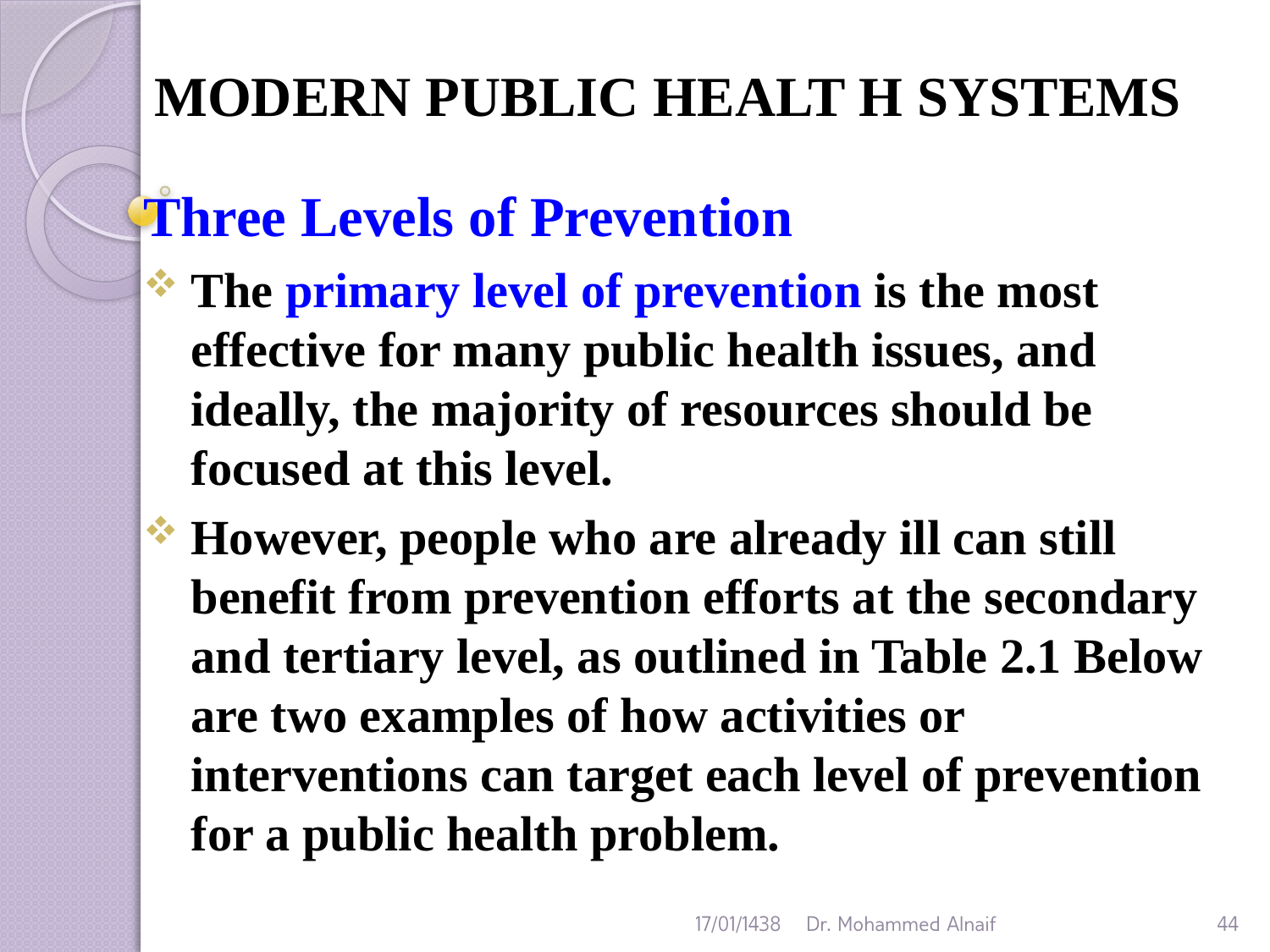

# MODERN PUBLIC HEALT H SYSTEMS
Three Levels of Prevention
The primary level of prevention is the most effective for many public health issues, and ideally, the majority of resources should be focused at this level.
However, people who are already ill can still benefit from prevention efforts at the secondary and tertiary level, as outlined in Table 2.1 Below are two examples of how activities or interventions can target each level of prevention for a public health problem.
17/01/1438
Dr. Mohammed Alnaif
44